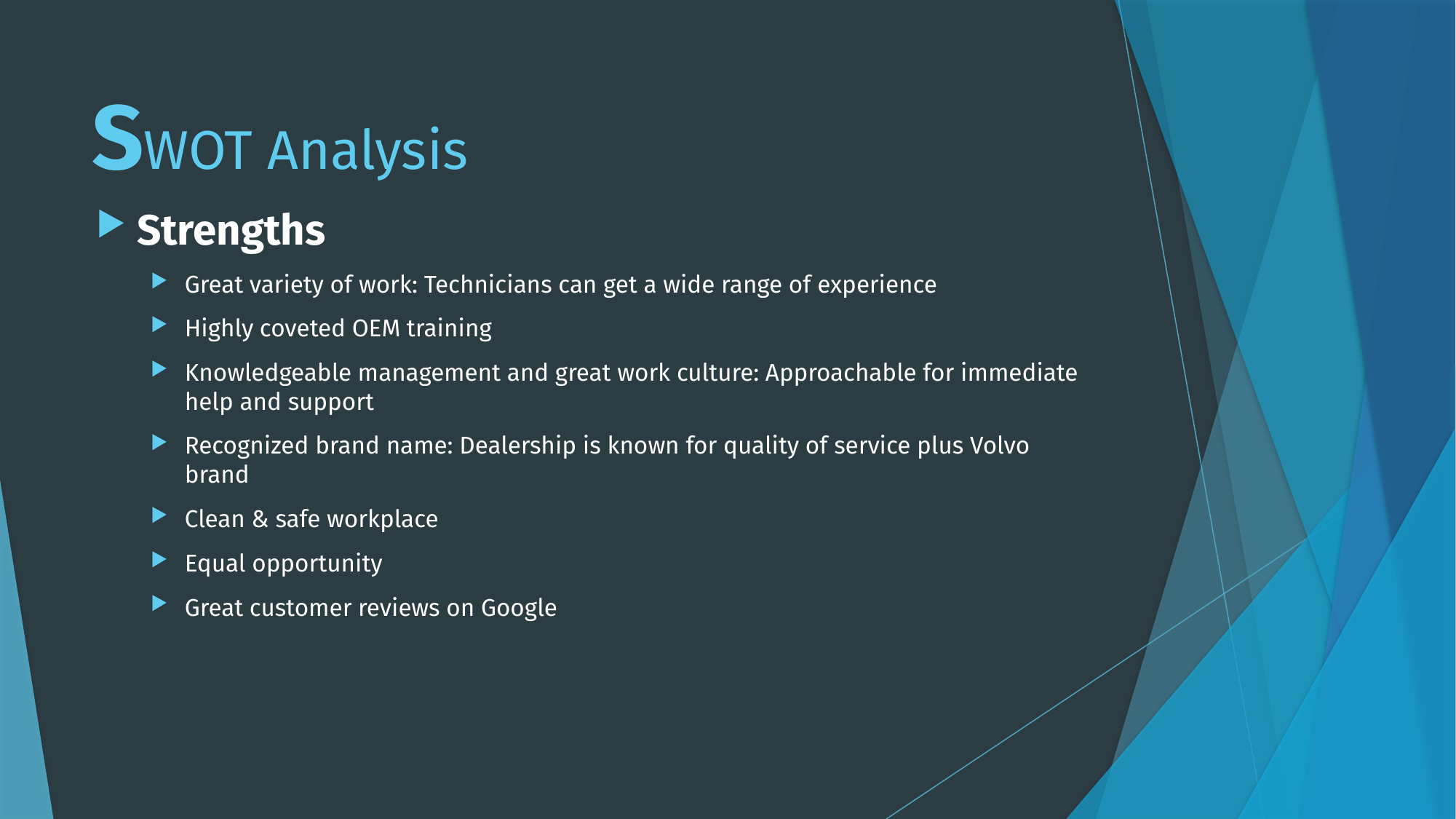

# SWOT Analysis
Strengths
Great variety of work: Technicians can get a wide range of experience
Highly coveted OEM training
Knowledgeable management and great work culture: Approachable for immediate help and support
Recognized brand name: Dealership is known for quality of service plus Volvo brand
Clean & safe workplace
Equal opportunity
Great customer reviews on Google